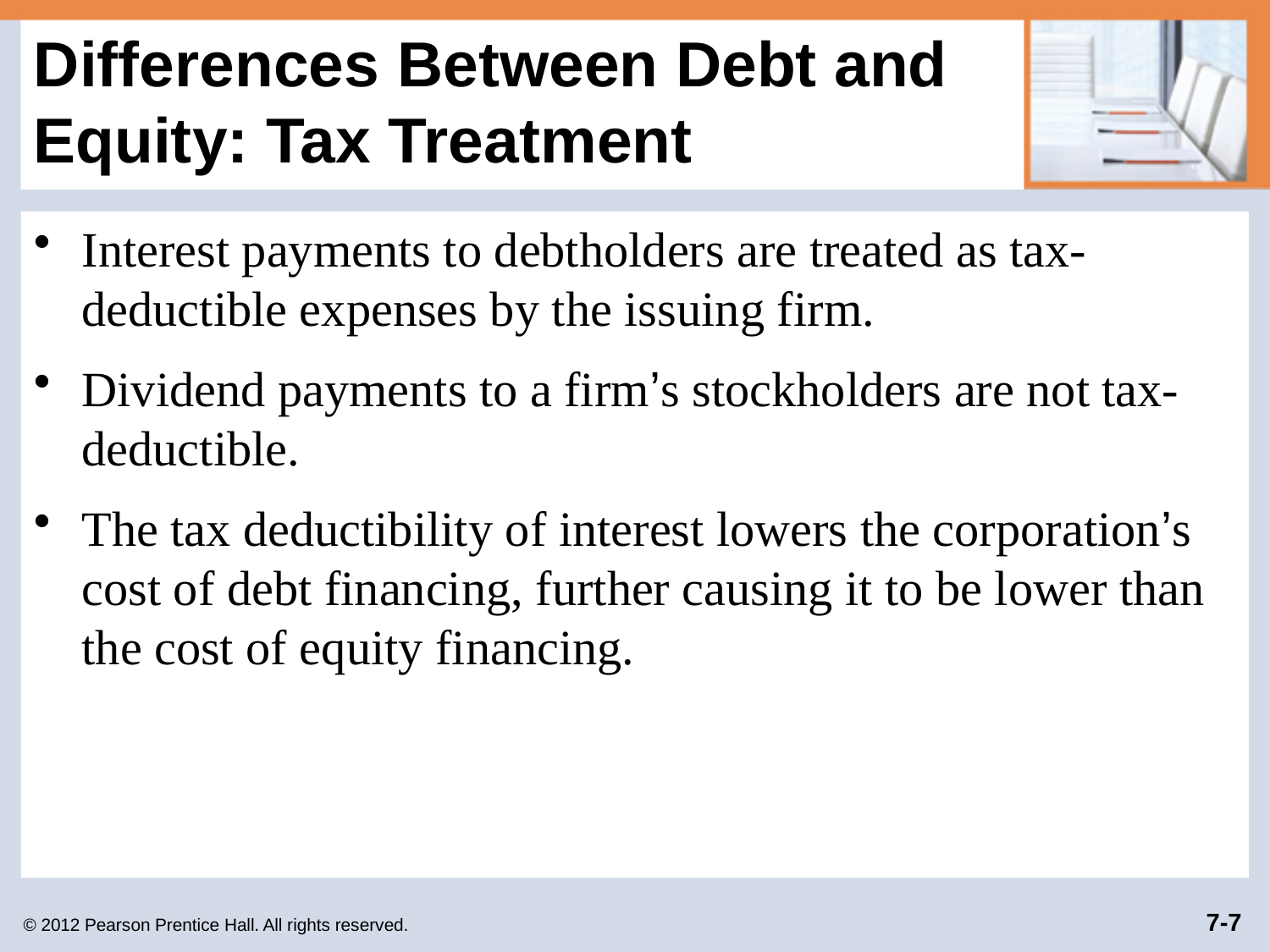

# Differences Between Debt and Equity: Tax Treatment
Interest payments to debtholders are treated as tax-deductible expenses by the issuing firm.
Dividend payments to a firm’s stockholders are not tax-deductible.
The tax deductibility of interest lowers the corporation’s cost of debt financing, further causing it to be lower than the cost of equity financing.
© 2012 Pearson Prentice Hall. All rights reserved.
7-7